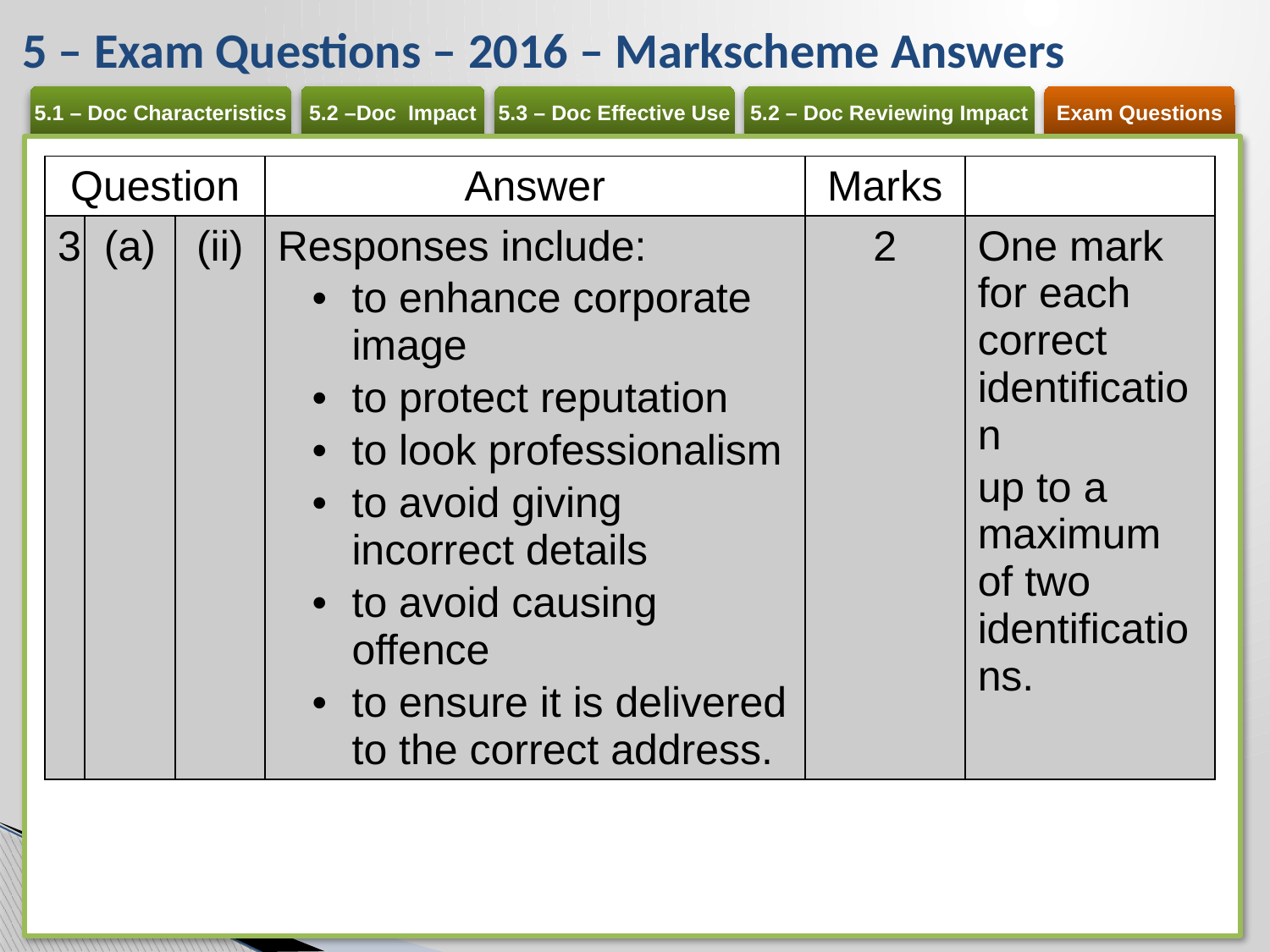

# 5 – Exam Questions – 2016 – Markscheme Answers
| Question |  |  | Answer | Marks |  |
| --- | --- | --- | --- | --- | --- |
| 3 | (a) | (ii) | Responses include: to enhance corporate image to protect reputation to look professionalism to avoid giving incorrect details to avoid causing offence to ensure it is delivered to the correct address. | 2 | One mark for each correct identification up to a maximum of two identifications. |